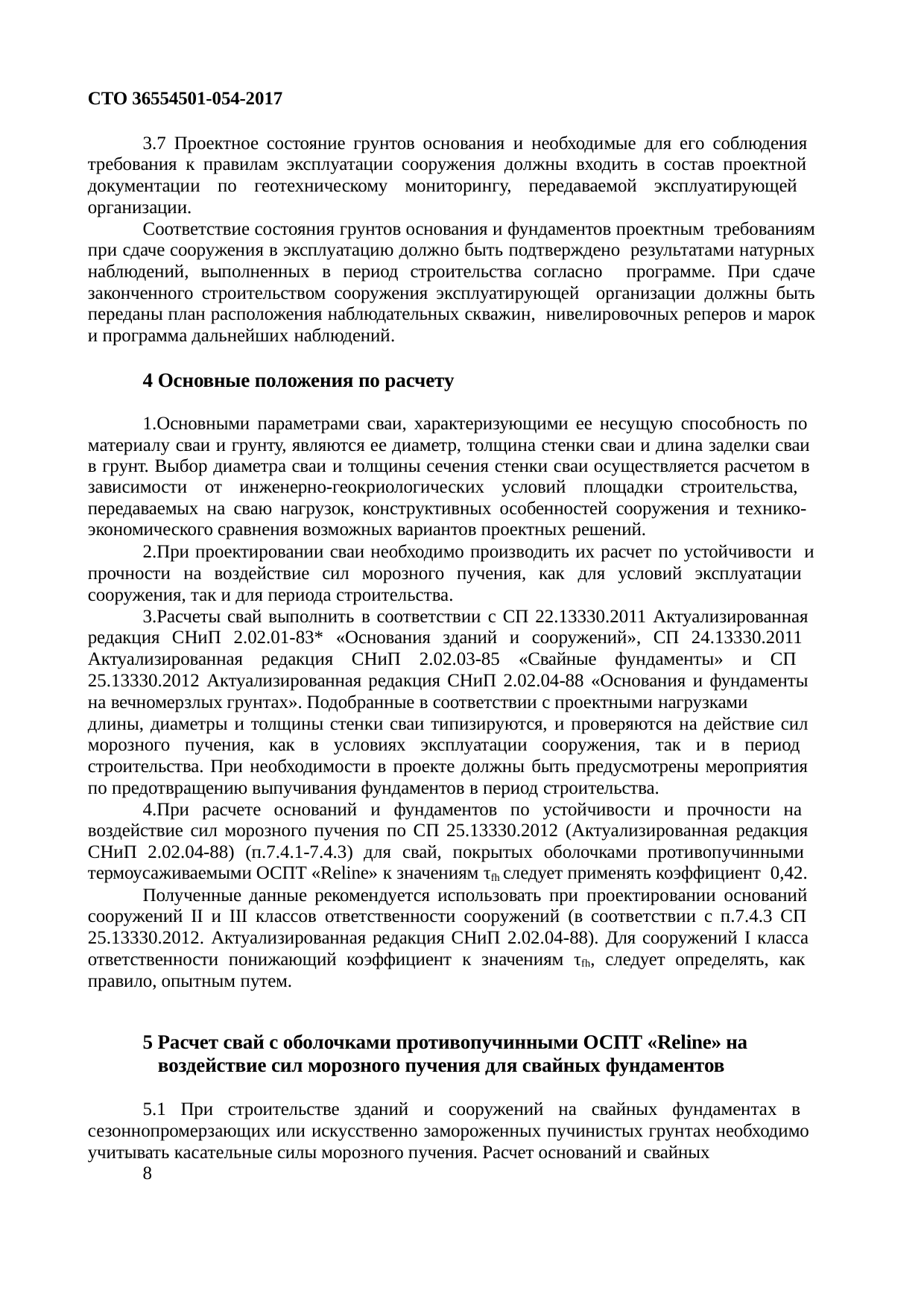

СТО 36554501-054-2017

3.7 Проектное состояние грунтов основания и необходимые для его соблюдения  требования к правилам эксплуатации сооружения должны входить в состав проектной  документации по геотехническому мониторингу, передаваемой эксплуатирующей  организации.
Соответствие состояния грунтов основания и фундаментов проектным  требованиям при сдаче сооружения в эксплуатацию должно быть подтверждено  результатами натурных наблюдений, выполненных в период строительства согласно  программе. При сдаче законченного строительством сооружения эксплуатирующей  организации должны быть переданы план расположения наблюдательных скважин,  нивелировочных реперов и марок и программа дальнейших наблюдений.

Основные положения по расчету

Основными параметрами сваи, характеризующими ее несущую способность по  материалу сваи и грунту, являются ее диаметр, толщина стенки сваи и длина заделки сваи  в грунт. Выбор диаметра сваи и толщины сечения стенки сваи осуществляется расчетом в  зависимости от инженерно-геокриологических условий площадки строительства,  передаваемых на сваю нагрузок, конструктивных особенностей сооружения и технико-  экономического сравнения возможных вариантов проектных решений.
При проектировании сваи необходимо производить их расчет по устойчивости  и прочности на воздействие сил морозного пучения, как для условий эксплуатации  сооружения, так и для периода строительства.
Расчеты свай выполнить в соответствии с СП 22.13330.2011 Актуализированная  редакция СНиП 2.02.01-83* «Основания зданий и сооружений», СП 24.13330.2011  Актуализированная редакция СНиП 2.02.03-85 «Свайные фундаменты» и СП  25.13330.2012 Актуализированная редакция СНиП 2.02.04-88 «Основания и фундаменты  на вечномерзлых грунтах». Подобранные в соответствии с проектными нагрузками
длины, диаметры и толщины стенки сваи типизируются, и проверяются на действие сил  морозного пучения, как в условиях эксплуатации сооружения, так и в период  строительства. При необходимости в проекте должны быть предусмотрены мероприятия  по предотвращению выпучивания фундаментов в период строительства.
При расчете оснований и фундаментов по устойчивости и прочности на  воздействие сил морозного пучения по СП 25.13330.2012 (Актуализированная редакция  СНиП 2.02.04-88) (п.7.4.1-7.4.3) для свай, покрытых оболочками противопучинными  термоусаживаемыми ОСПТ «Reline» к значениям τfh следует применять коэффициент  0,42.
Полученные данные рекомендуется использовать при проектировании оснований  сооружений II и III классов ответственности сооружений (в соответствии с п.7.4.3 СП  25.13330.2012. Актуализированная редакция СНиП 2.02.04-88). Для сооружений I класса  ответственности понижающий коэффициент к значениям τfh, следует определять, как  правило, опытным путем.

5 Расчет свай с оболочками противопучинными ОСПТ «Reline» на  воздействие сил морозного пучения для свайных фундаментов

5.1 При строительстве зданий и сооружений на свайных фундаментах в  сезоннопромерзающих или искусственно замороженных пучинистых грунтах необходимо  учитывать касательные силы морозного пучения. Расчет оснований и свайных
8